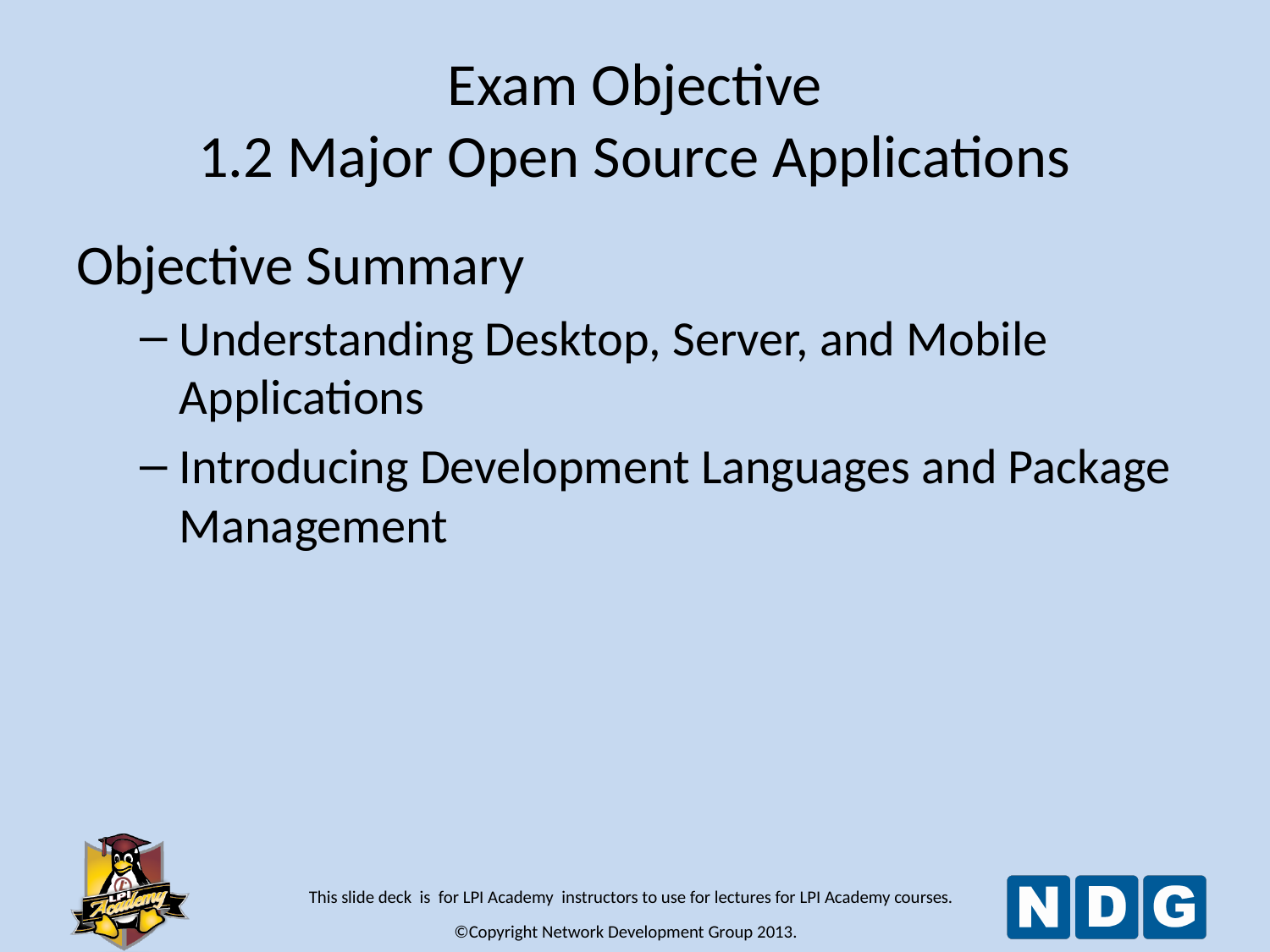

# Exam Objective 1.2 Major Open Source Applications
Objective Summary
Understanding Desktop, Server, and Mobile Applications
Introducing Development Languages and Package Management